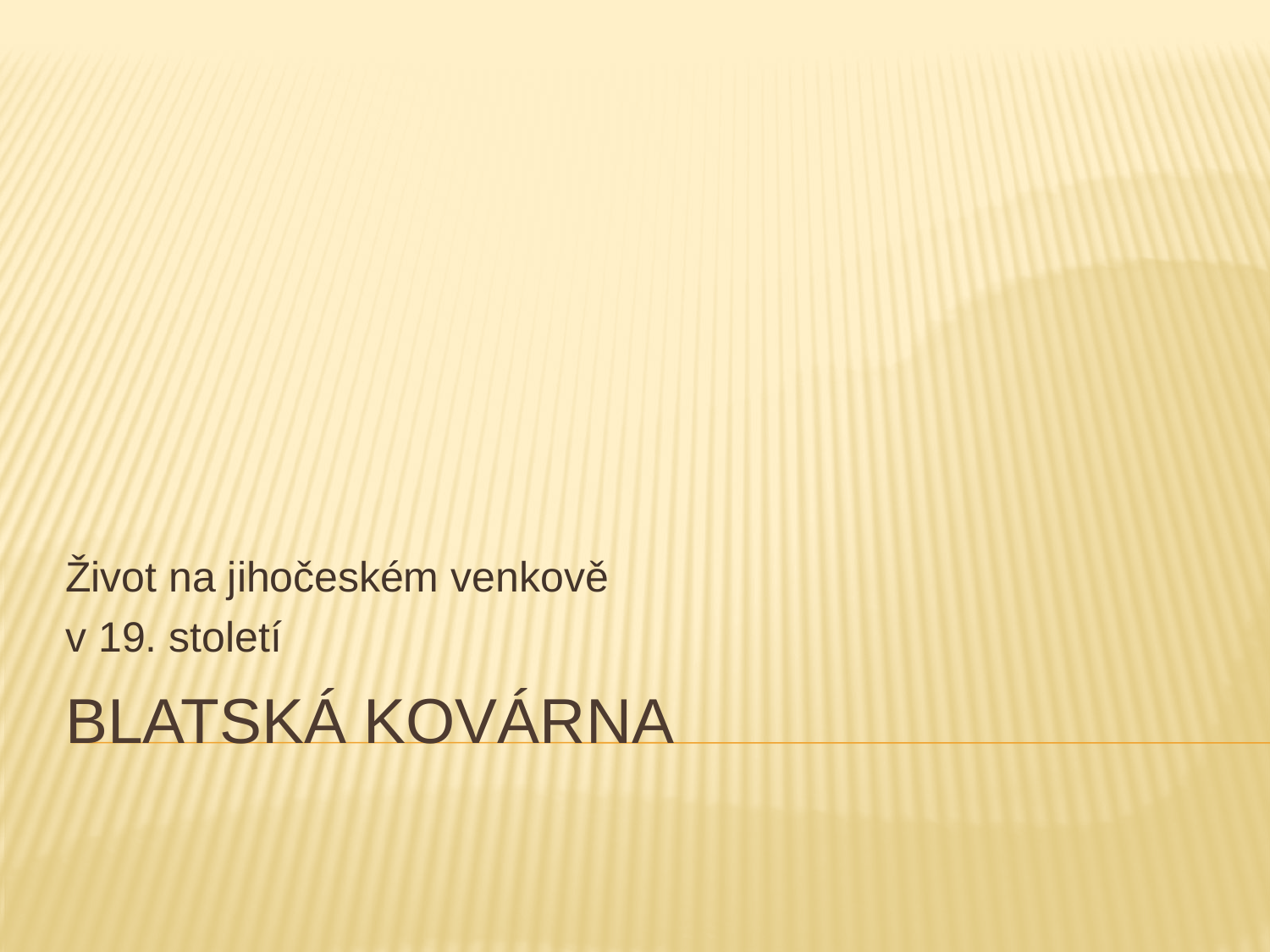

Život na jihočeském venkově
v 19. století
# Blatská kovárna